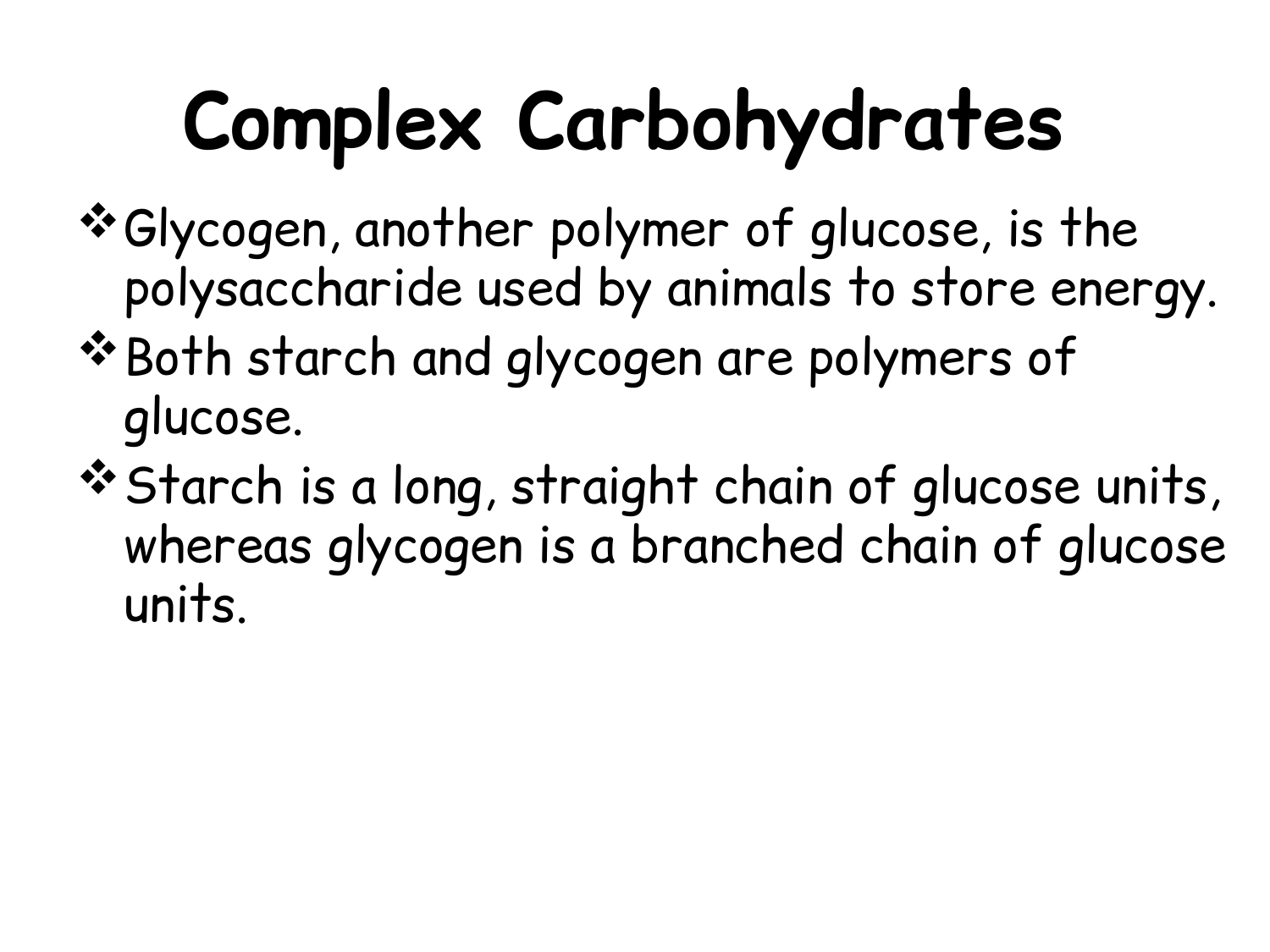

# Complex Carbohydrates
Glycogen, another polymer of glucose, is the polysaccharide used by animals to store energy.
Both starch and glycogen are polymers of glucose.
Starch is a long, straight chain of glucose units, whereas glycogen is a branched chain of glucose units.